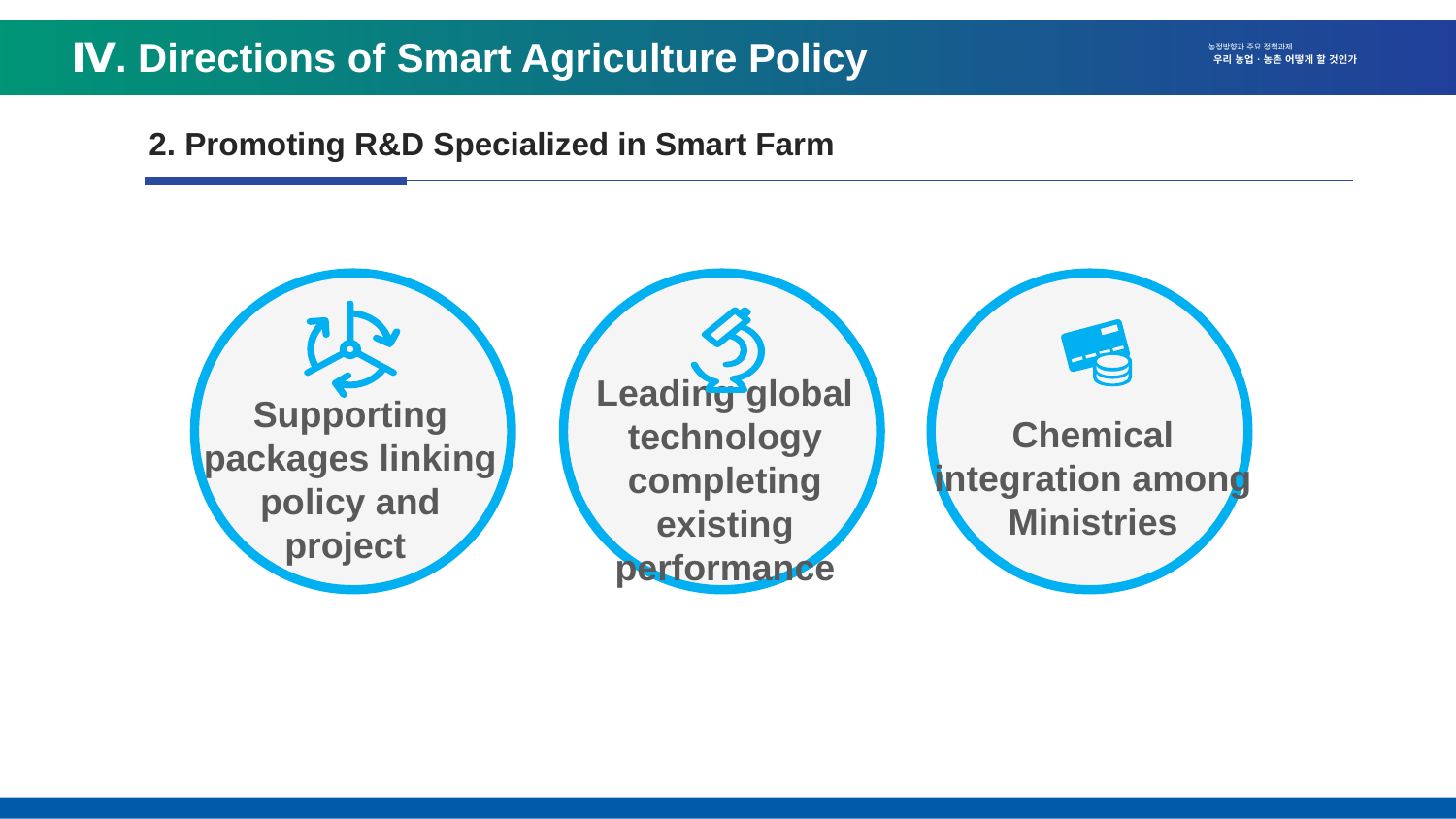

Ⅳ. Directions of Smart Agriculture Policy
2. Promoting R&D Specialized in Smart Farm

Chemical integration among Ministries
Supporting packages linking policy and project
Leading global technology completing existing performance